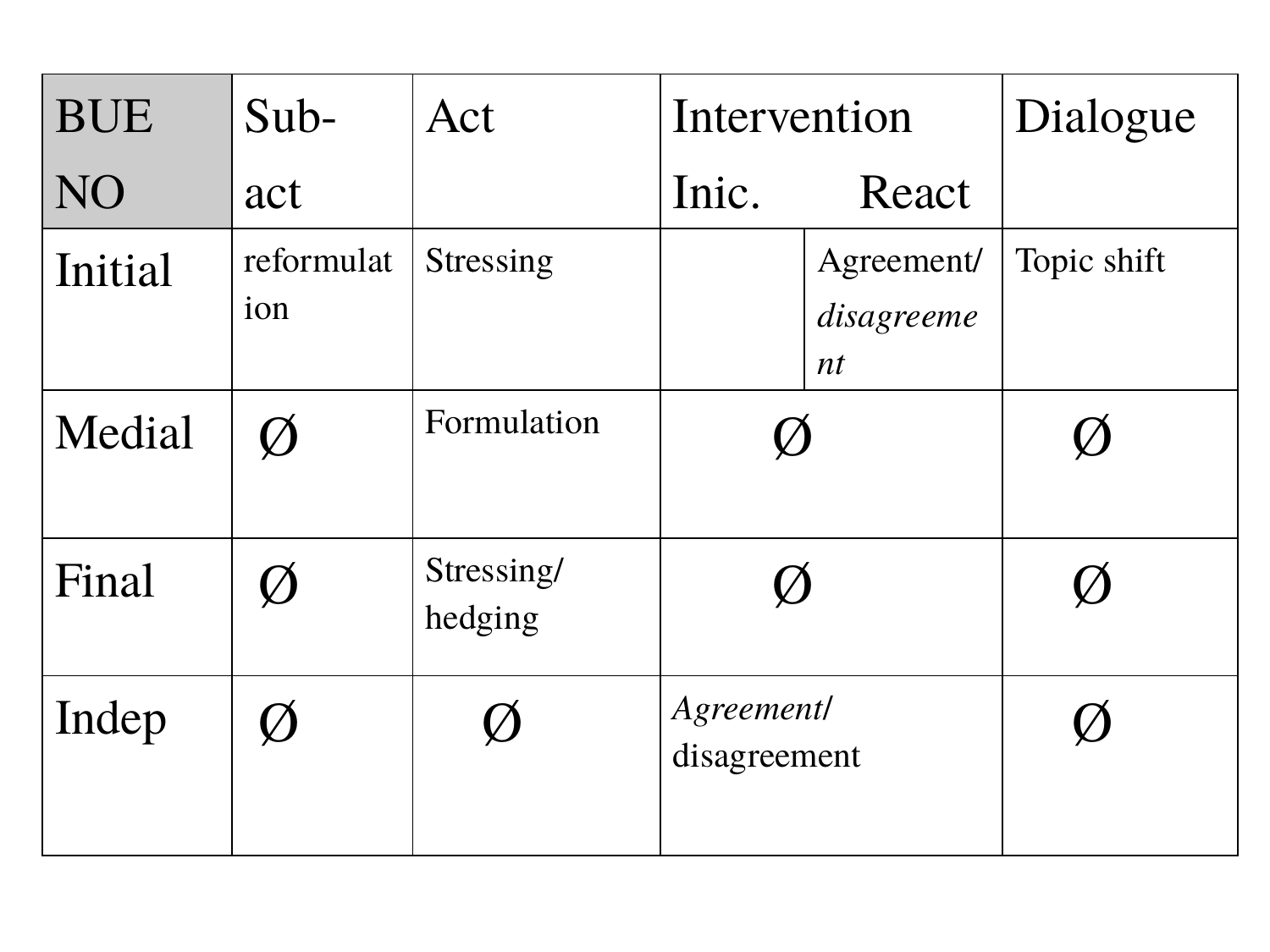

| BUE NO | Sub- act | Act | Intervention Inic. React |  | Dialogue |
| --- | --- | --- | --- | --- | --- |
| Initial | reformulation | Stressing |  | Agreement/ disagreement | Topic shift |
| Medial | Ø | Formulation | Ø |  | Ø |
| Final | Ø | Stressing/ hedging | Ø |  | Ø |
| Indep | Ø | Ø | Agreement/ disagreement |  | Ø |